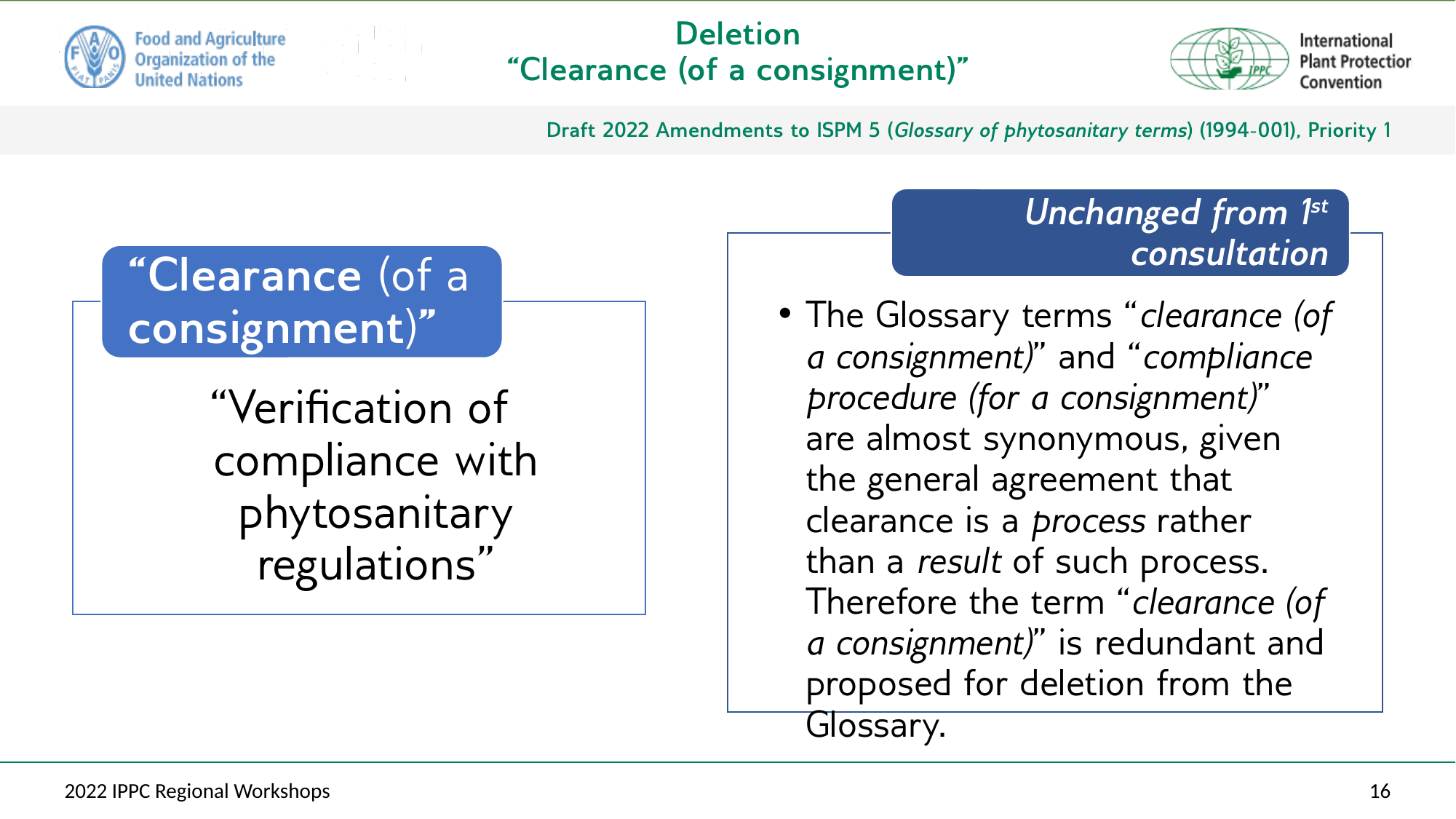

# Deletion “Clearance (of a consignment)”
“Verification of compliance with phytosanitary regulations”
“Clearance (of a consignment)”
The Glossary terms “clearance (of a consignment)” and “compliance procedure (for a consignment)” are almost synonymous, given the general agreement that clearance is a process rather than a result of such process.  Therefore the term “clearance (of a consignment)” is redundant and proposed for deletion from the Glossary.
Unchanged from 1st consultation